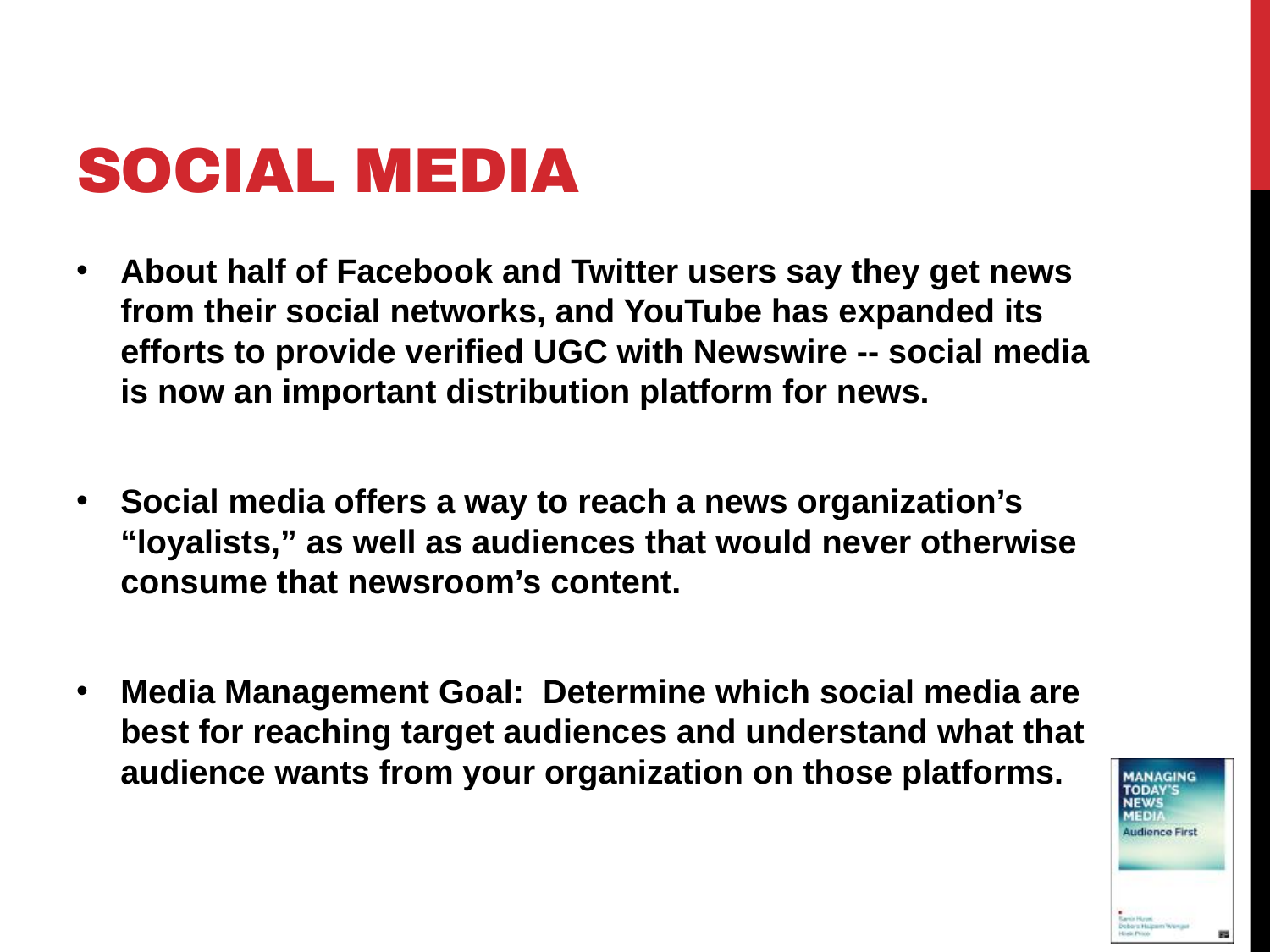

# Social media
About half of Facebook and Twitter users say they get news from their social networks, and YouTube has expanded its efforts to provide verified UGC with Newswire -- social media is now an important distribution platform for news.

Social media offers a way to reach a news organization’s “loyalists,” as well as audiences that would never otherwise consume that newsroom’s content.

Media Management Goal:  Determine which social media are best for reaching target audiences and understand what that audience wants from your organization on those platforms.